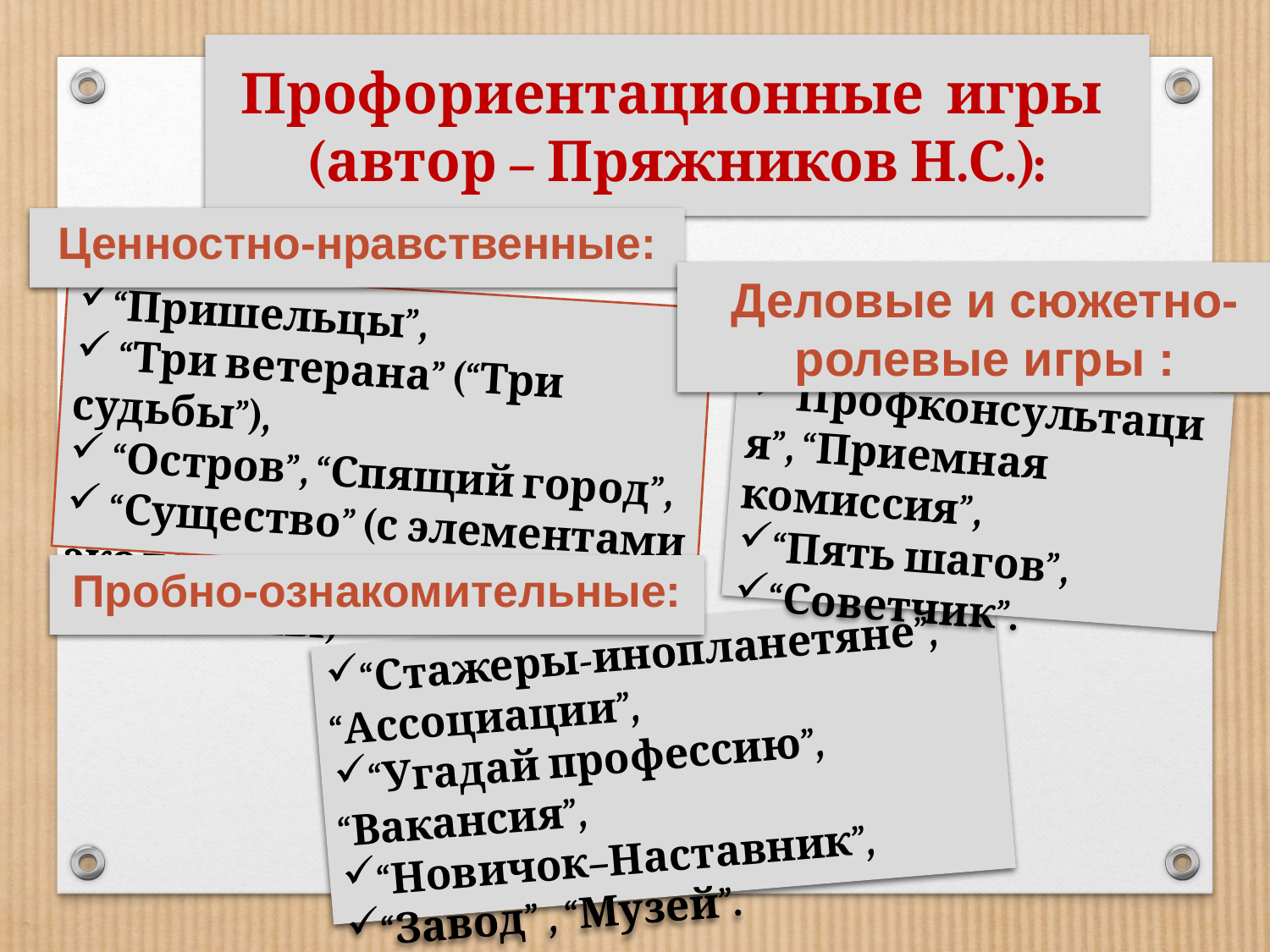

# Профориентационные  игры (автор – Пряжников Н.С.):
Ценностно-нравственные:
Деловые и сюжетно-ролевые игры :
“Пришельцы”,
 “Три ветерана” (“Три судьбы”),
 “Остров”, “Спящий город”,
 “Существо” (с элементами экологического воспитания)
“Профконсультация”, “Приемная комиссия”,
“Пять шагов”,
“Советчик”.
Пробно-ознакомительные:
“Стажеры-инопланетяне”, “Ассоциации”,
“Угадай профессию”, “Вакансия”,
“Новичок–Наставник”,
“Завод” , “Музей”.